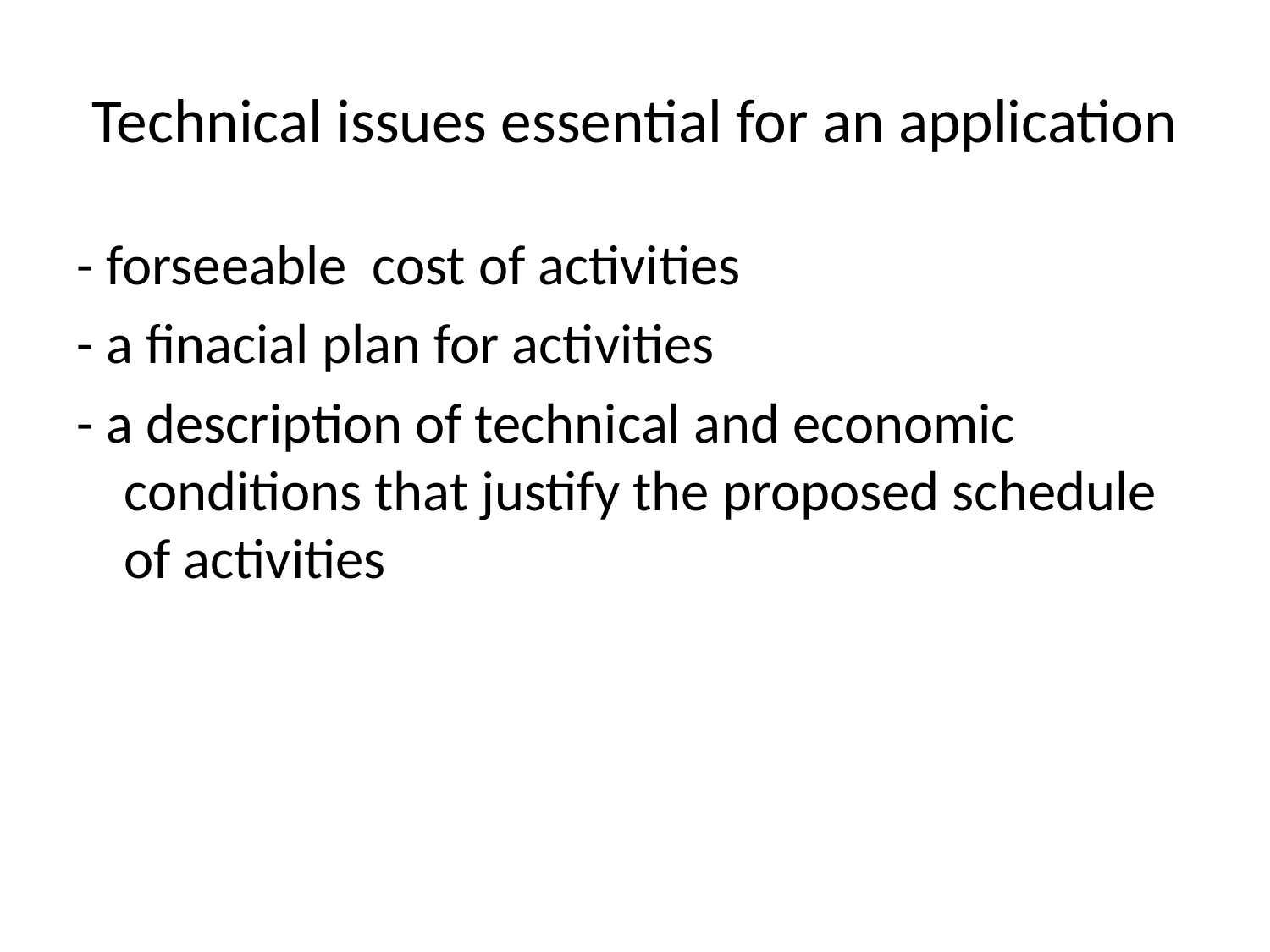

# Technical issues essential for an application
- forseeable  cost of activities
- a finacial plan for activities
- a description of technical and economic conditions that justify the proposed schedule of activities